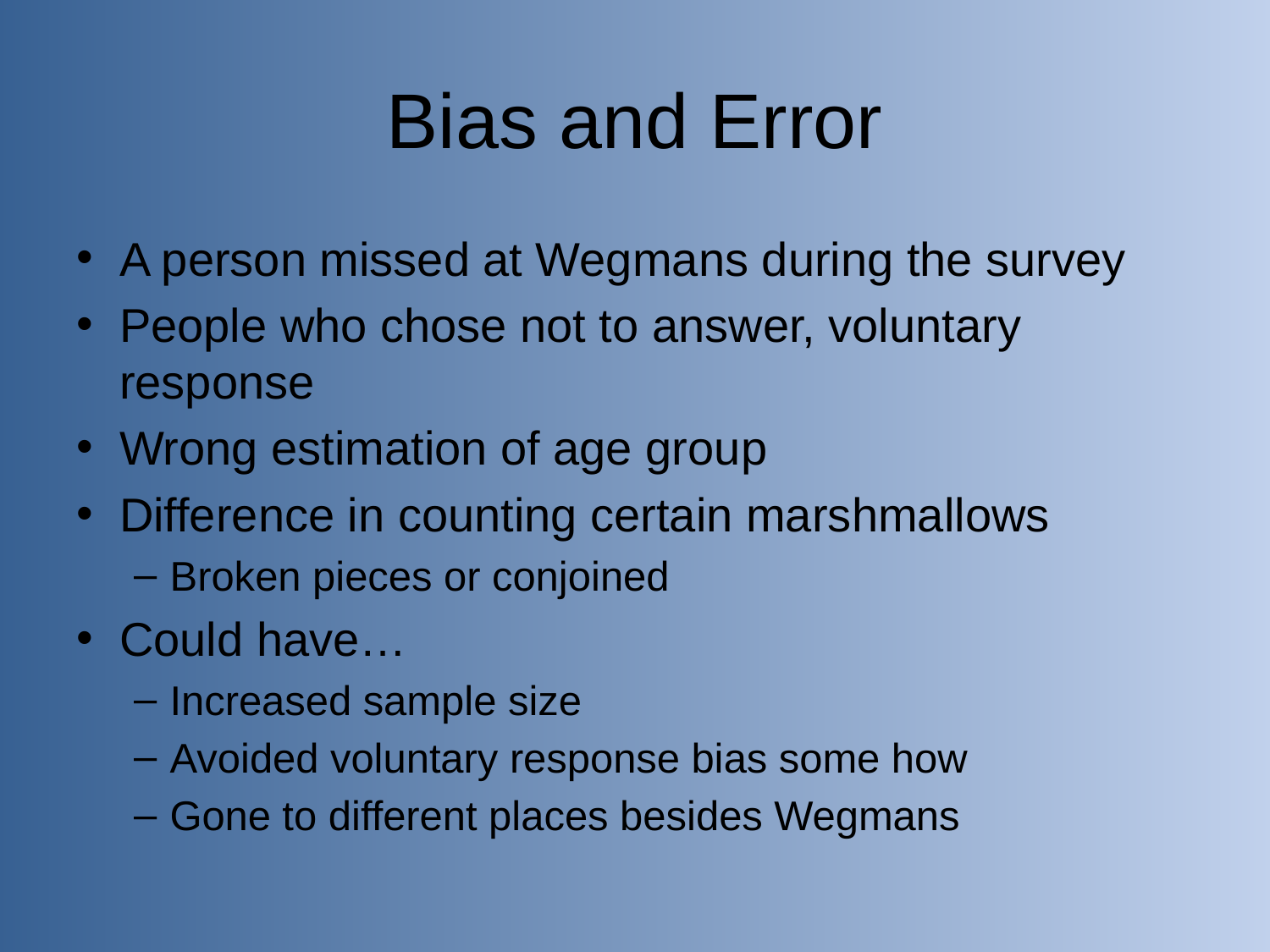

# Bias and Error
A person missed at Wegmans during the survey
People who chose not to answer, voluntary response
Wrong estimation of age group
Difference in counting certain marshmallows
Broken pieces or conjoined
Could have…
Increased sample size
Avoided voluntary response bias some how
Gone to different places besides Wegmans